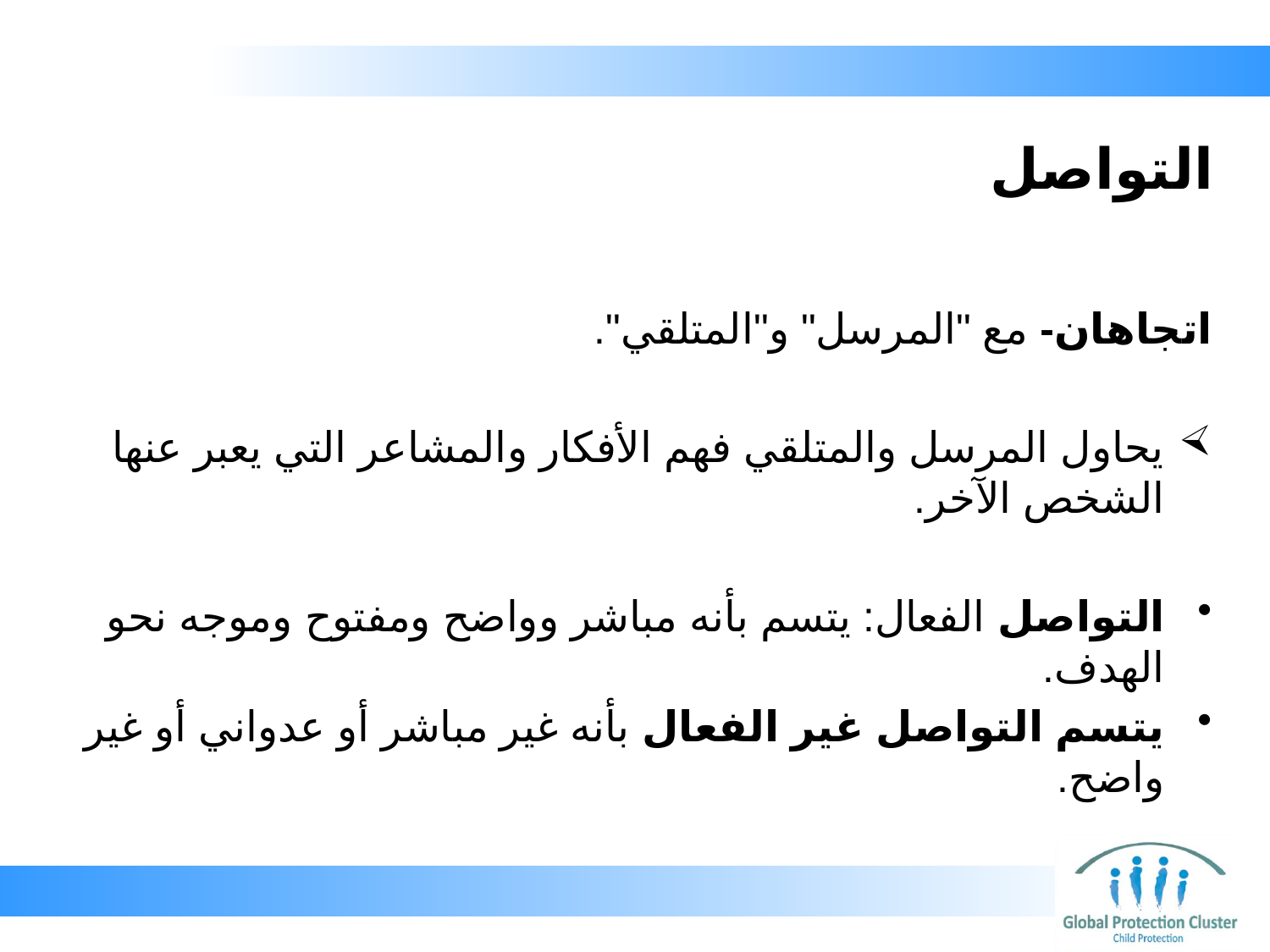

# التواصل

اتجاهان- مع "المرسل" و"المتلقي".

يحاول المرسل والمتلقي فهم الأفكار والمشاعر التي يعبر عنها الشخص الآخر.

التواصل الفعال: يتسم بأنه مباشر وواضح ومفتوح وموجه نحو الهدف.
يتسم التواصل غير الفعال بأنه غير مباشر أو عدواني أو غير واضح.